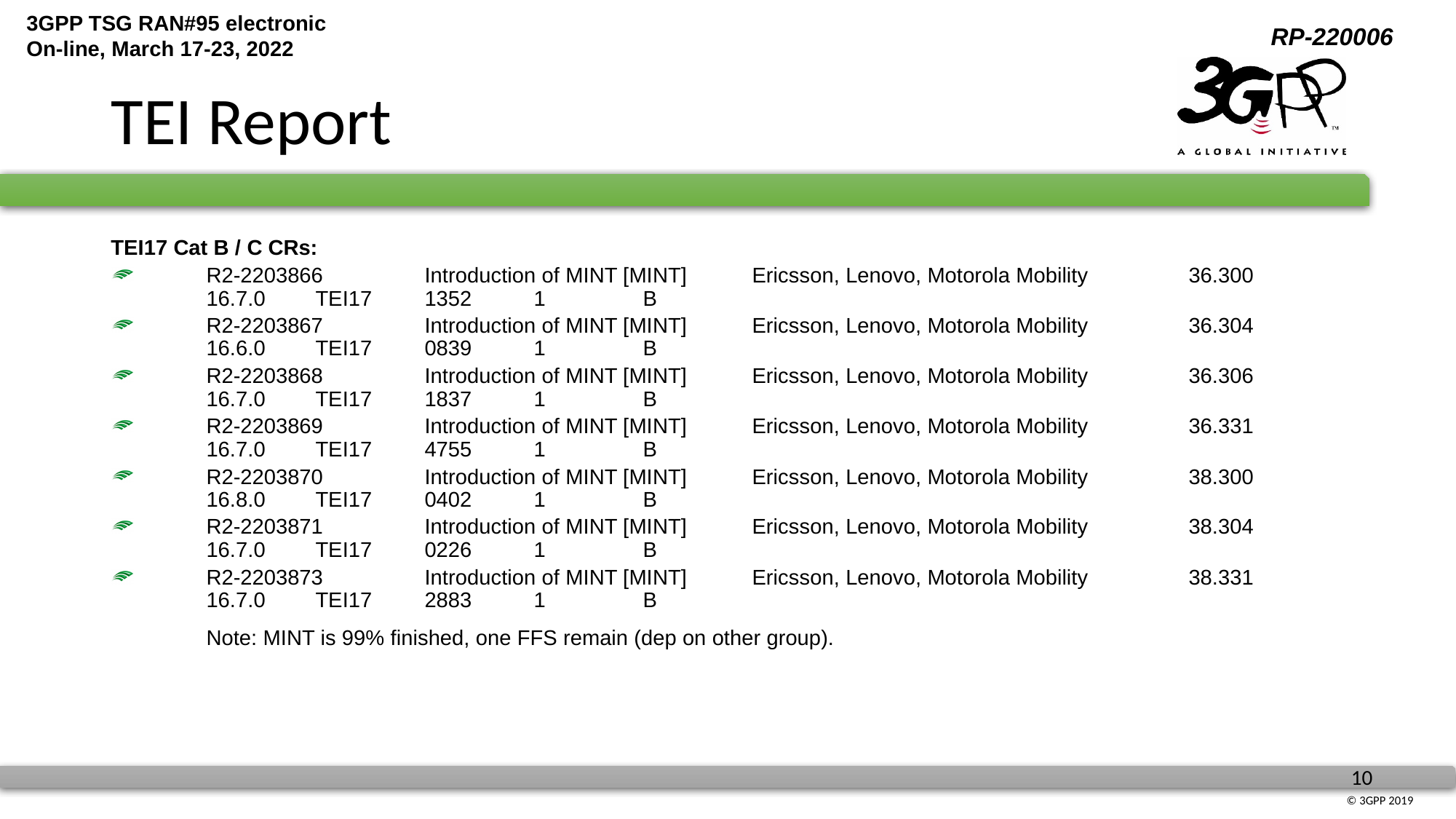

# TEI Report
TEI17 Cat B / C CRs:
R2-2203866	Introduction of MINT [MINT]	Ericsson, Lenovo, Motorola Mobility	36.300	16.7.0	TEI17	1352	1	B
R2-2203867	Introduction of MINT [MINT]	Ericsson, Lenovo, Motorola Mobility	36.304	16.6.0	TEI17	0839	1	B
R2-2203868	Introduction of MINT [MINT]	Ericsson, Lenovo, Motorola Mobility	36.306	16.7.0	TEI17	1837	1	B
R2-2203869	Introduction of MINT [MINT]	Ericsson, Lenovo, Motorola Mobility	36.331	16.7.0	TEI17	4755	1	B
R2-2203870	Introduction of MINT [MINT]	Ericsson, Lenovo, Motorola Mobility	38.300	16.8.0	TEI17	0402	1	B
R2-2203871	Introduction of MINT [MINT]	Ericsson, Lenovo, Motorola Mobility	38.304	16.7.0	TEI17	0226	1	B
R2-2203873	Introduction of MINT [MINT]	Ericsson, Lenovo, Motorola Mobility	38.331	16.7.0	TEI17	2883	1	B
Note: MINT is 99% finished, one FFS remain (dep on other group).